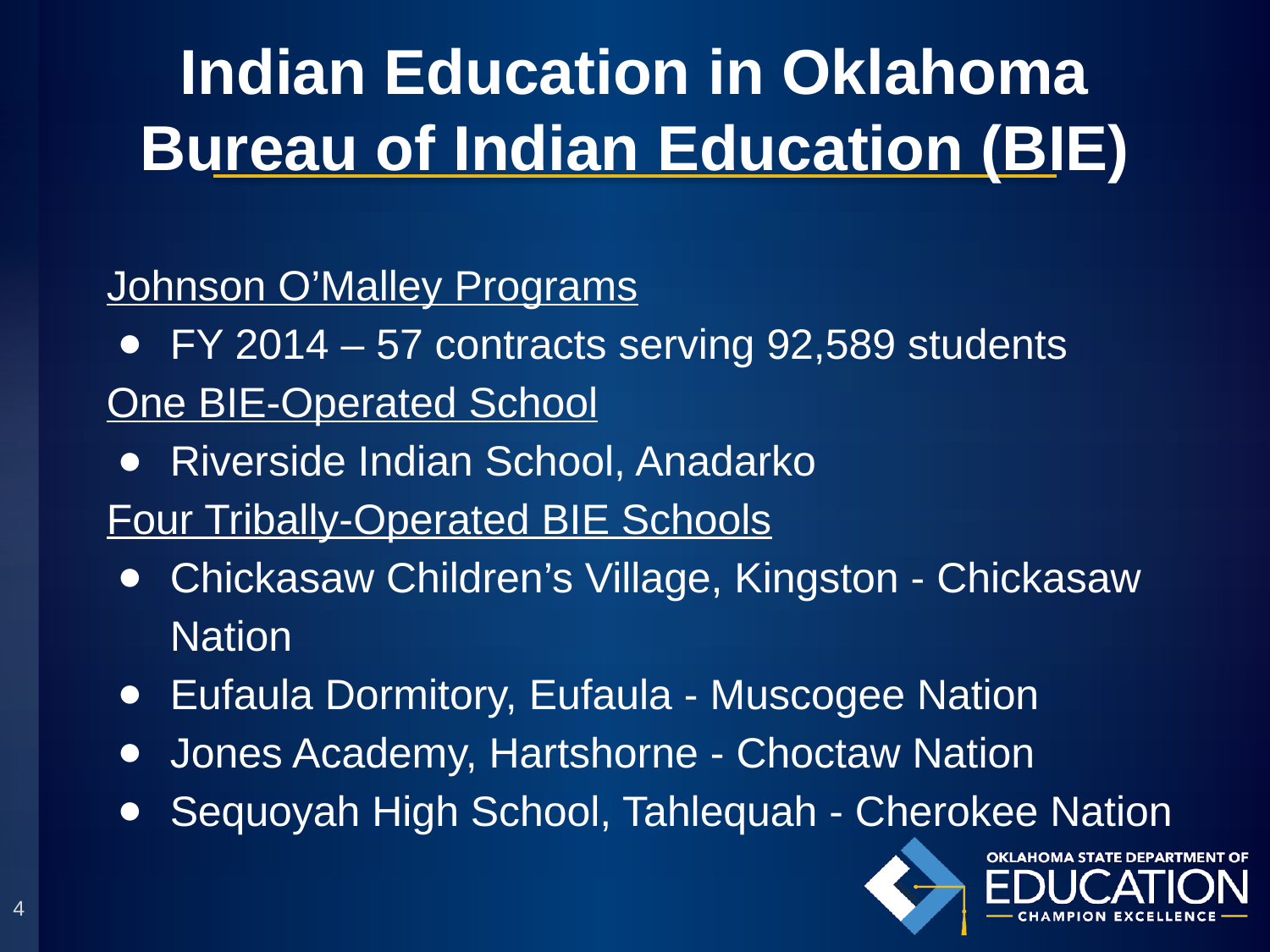

# Indian Education in Oklahoma
Bureau of Indian Education (BIE)
Johnson O’Malley Programs
FY 2014 – 57 contracts serving 92,589 students
One BIE-Operated School
Riverside Indian School, Anadarko
Four Tribally-Operated BIE Schools
Chickasaw Children’s Village, Kingston - Chickasaw Nation
Eufaula Dormitory, Eufaula - Muscogee Nation
Jones Academy, Hartshorne - Choctaw Nation
Sequoyah High School, Tahlequah - Cherokee Nation
4